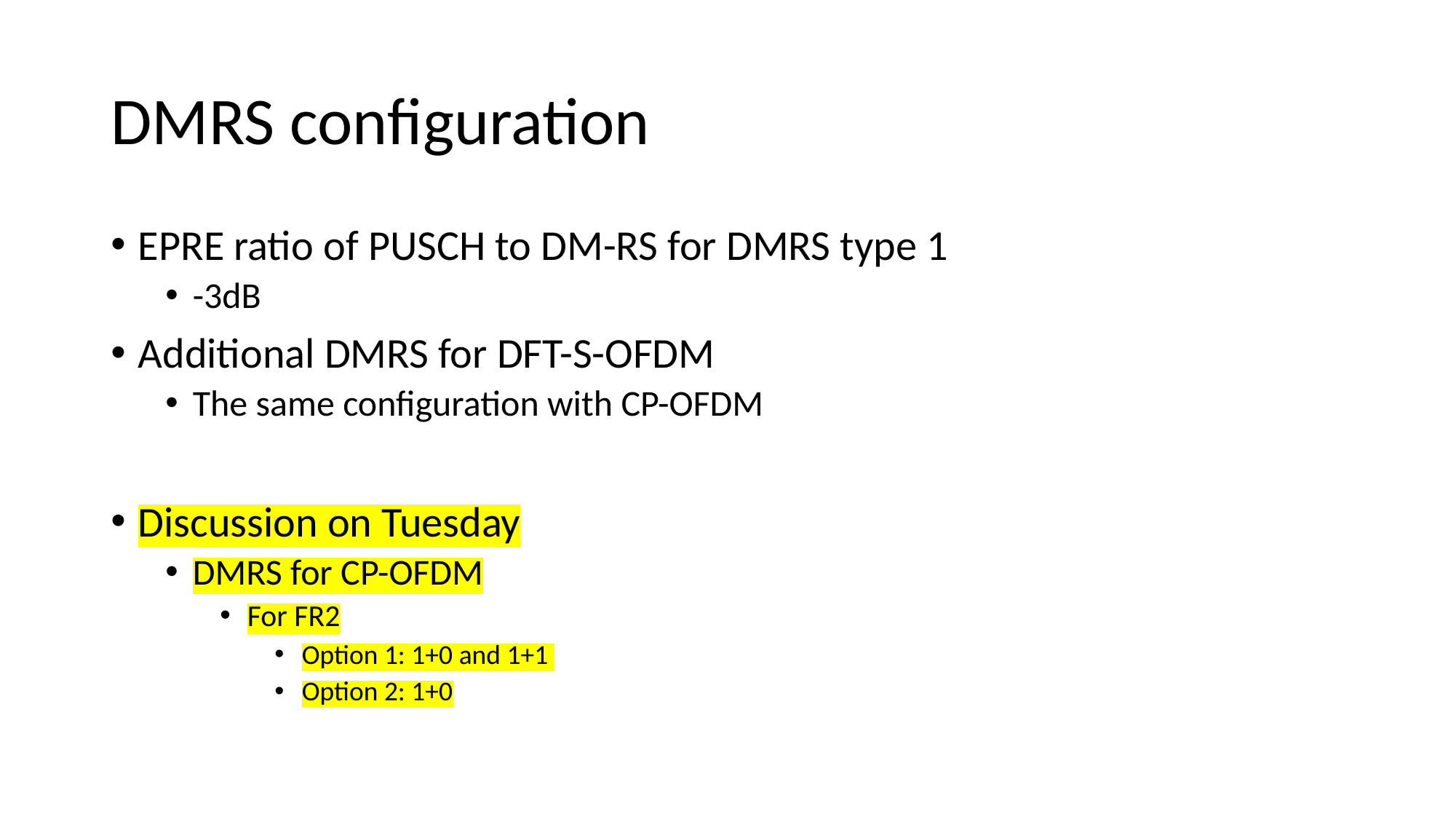

# DMRS configuration
EPRE ratio of PUSCH to DM-RS for DMRS type 1
-3dB
Additional DMRS for DFT-S-OFDM
The same configuration with CP-OFDM

Discussion on Tuesday
DMRS for CP-OFDM
For FR2
Option 1: 1+0 and 1+1
Option 2: 1+0